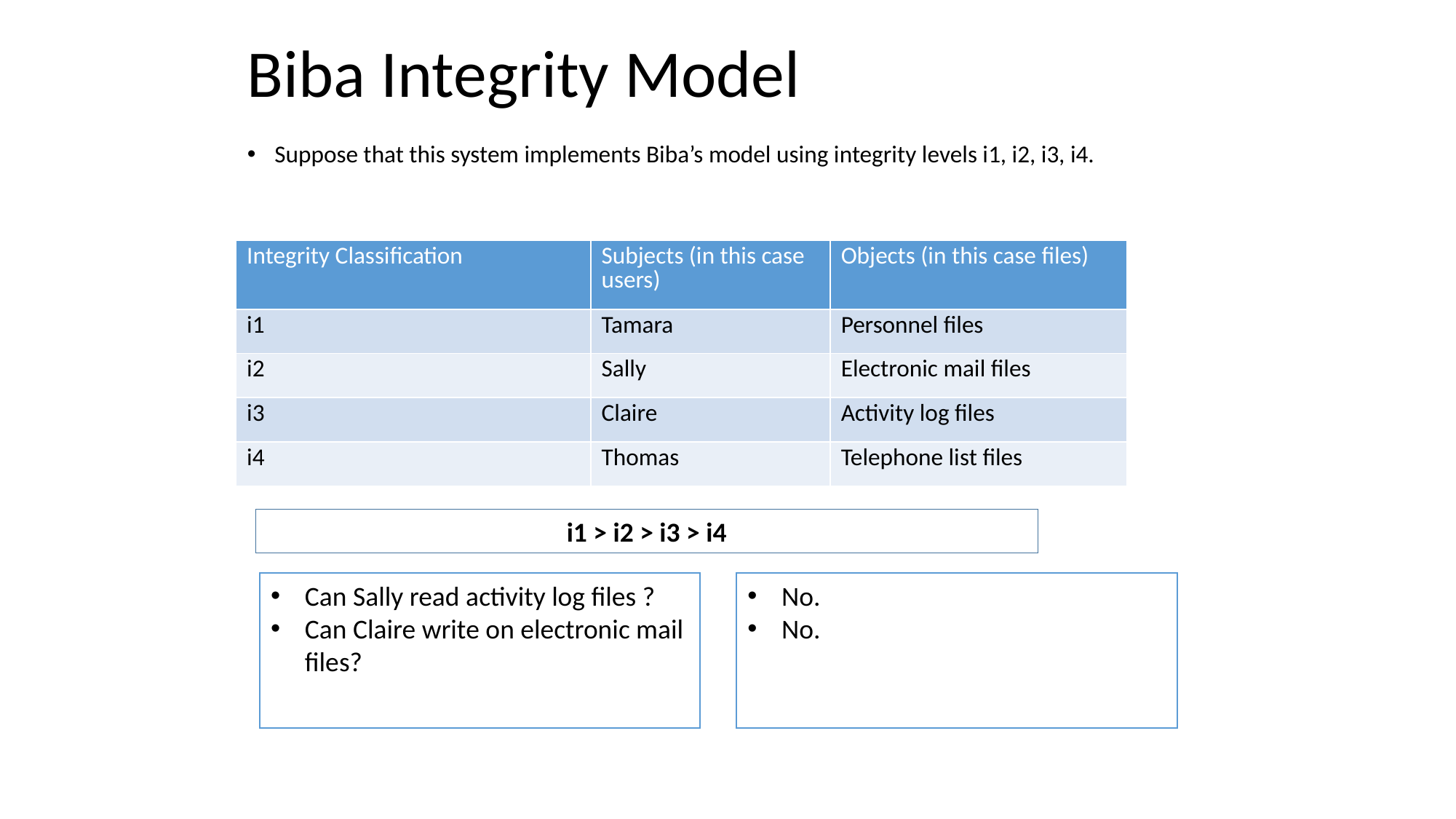

# Biba Integrity Model
Suppose that this system implements Biba’s model using integrity levels i1, i2, i3, i4.
| Integrity Classification | Subjects (in this case users) | Objects (in this case files) |
| --- | --- | --- |
| i1 | Tamara | Personnel files |
| i2 | Sally | Electronic mail files |
| i3 | Claire | Activity log files |
| i4 | Thomas | Telephone list files |
i1 > i2 > i3 > i4
Can Sally read activity log files ?
Can Claire write on electronic mail files?

No.
No.